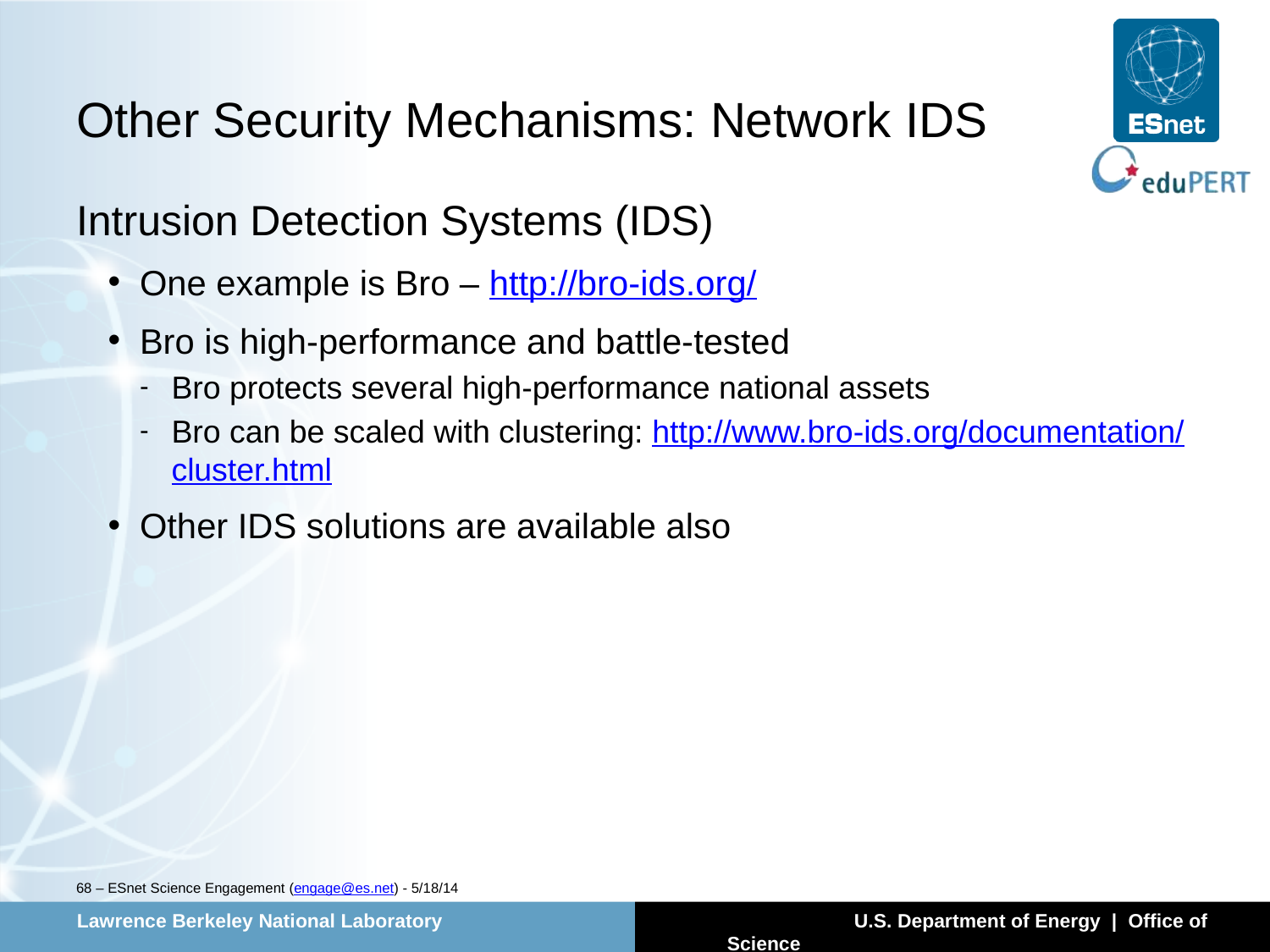

# Other Security Mechanisms: Network IDS
Intrusion Detection Systems (IDS)
One example is Bro – http://bro-ids.org/
Bro is high-performance and battle-tested
Bro protects several high-performance national assets
Bro can be scaled with clustering: http://www.bro-ids.org/documentation/cluster.html
Other IDS solutions are available also

68 – ESnet Science Engagement (engage@es.net) - 5/18/14